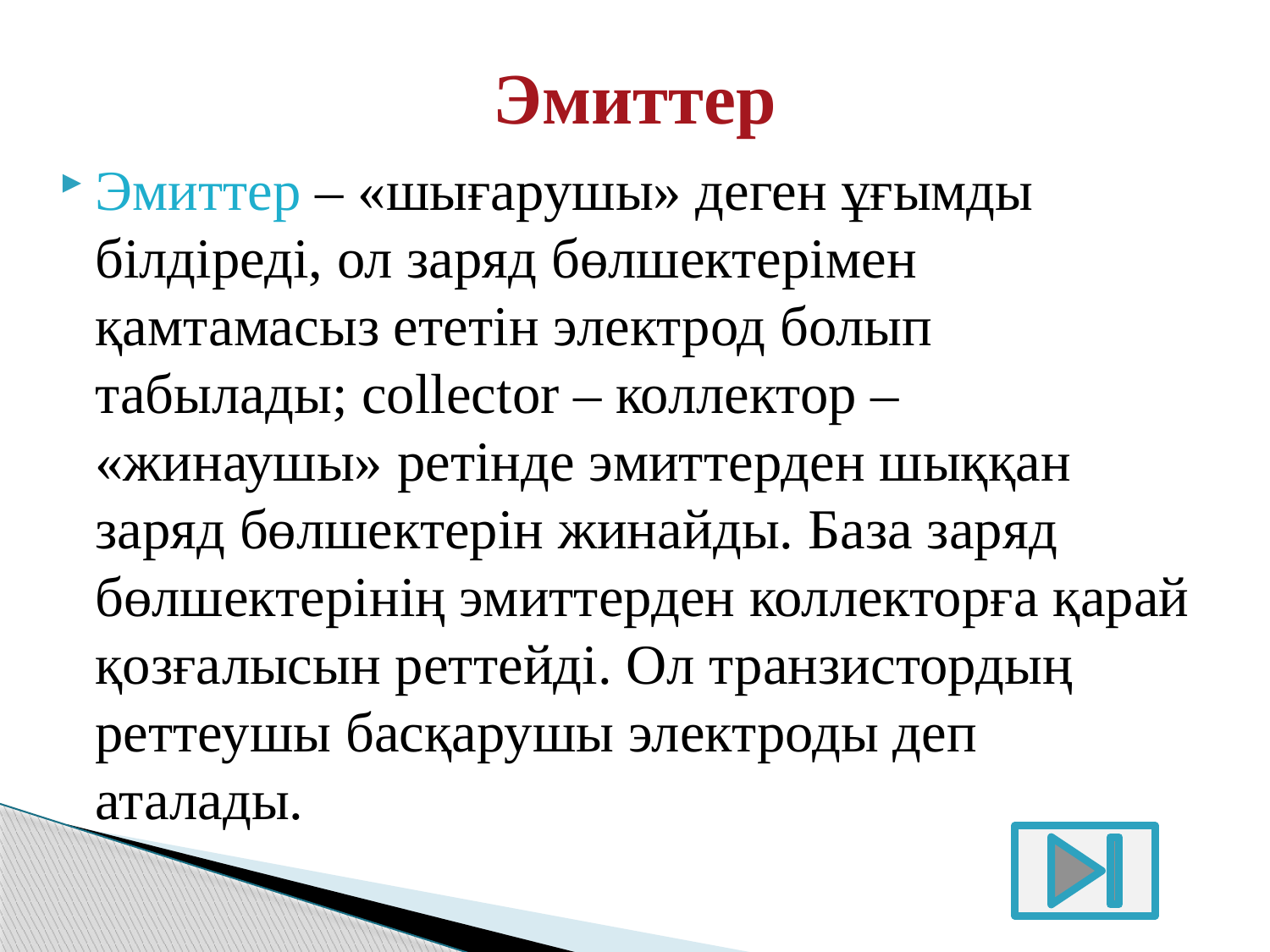

# Эмиттер
Эмиттер – «шығарушы» деген ұғымды білдіреді, ол заряд бөлшектерімен қамтамасыз ететін электрод болып табылады; collector – коллектор – «жинаушы» ретінде эмиттерден шыққан заряд бөлшектерін жинайды. База заряд бөлшектерінің эмиттерден коллекторға қарай қозғалысын реттейді. Ол транзистордың реттеушы басқарушы электроды деп аталады.